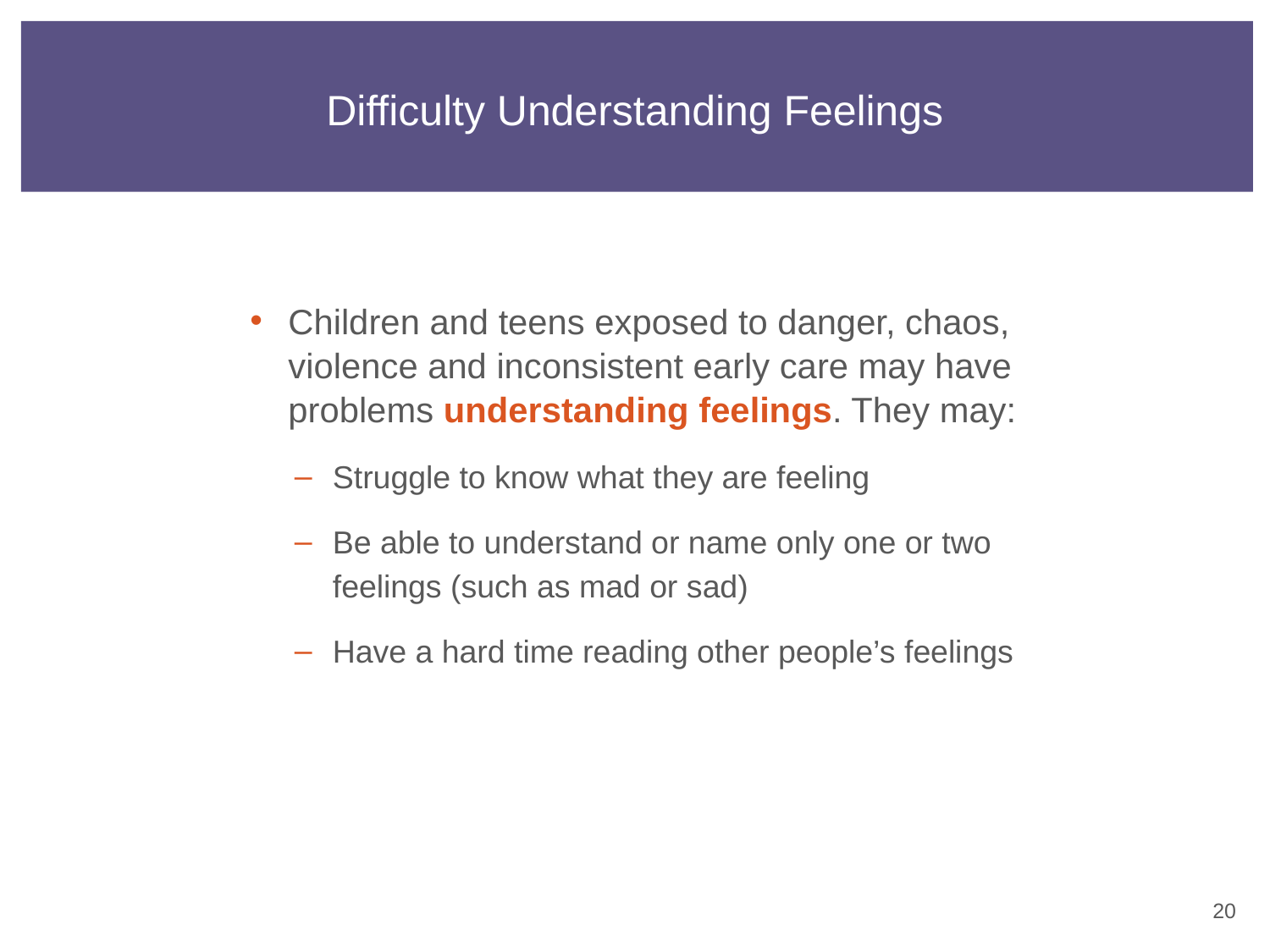

# Difficulty Understanding Feelings
Children and teens exposed to danger, chaos, violence and inconsistent early care may have problems understanding feelings. They may:
Struggle to know what they are feeling
Be able to understand or name only one or two feelings (such as mad or sad)
Have a hard time reading other people’s feelings

20